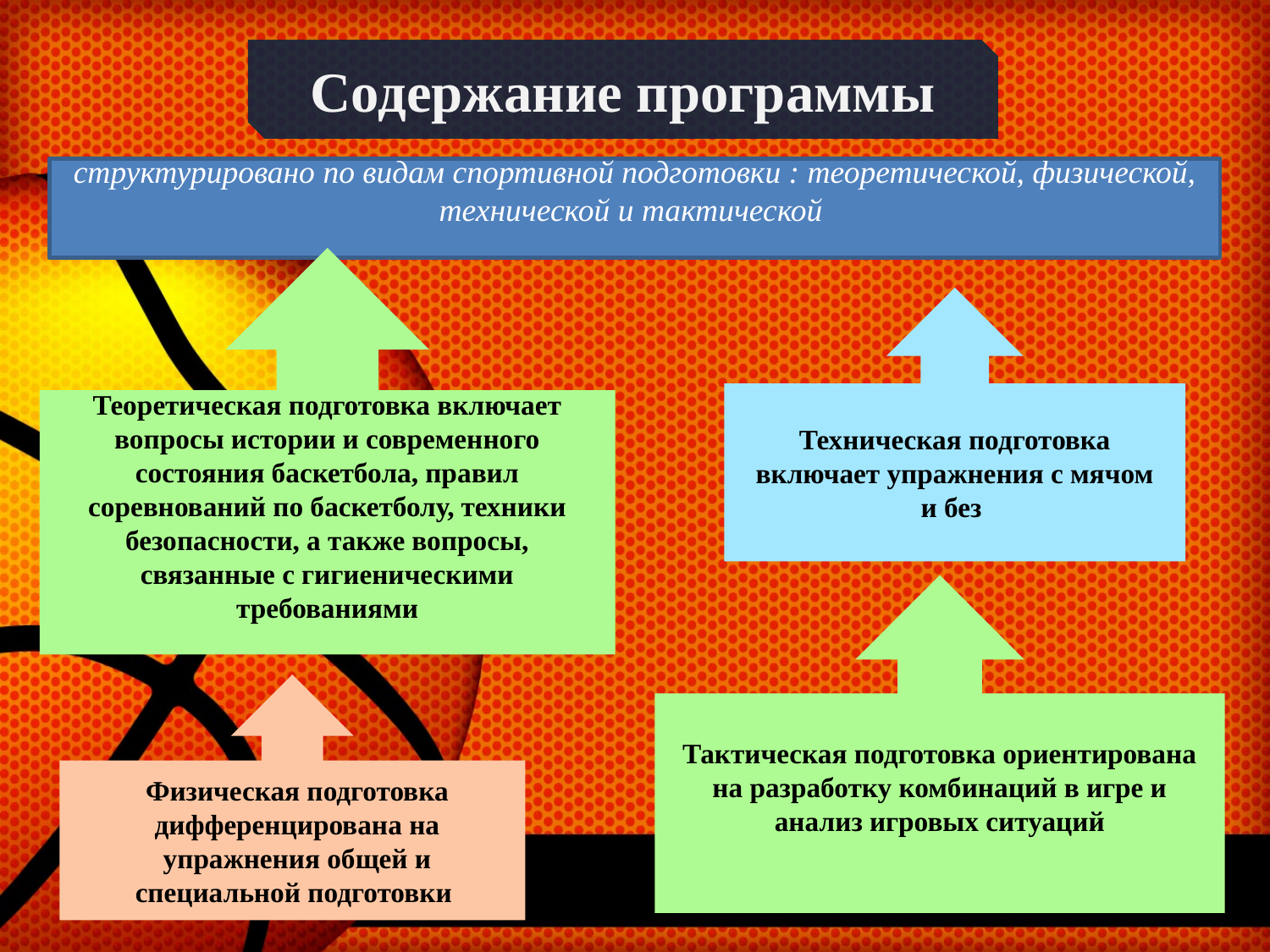

Содержание программы
структурировано по видам спортивной подготовки : теоретической, физической, технической и тактической

Теоретическая подготовка включает вопросы истории и современного состояния баскетбола, правил соревнований по баскетболу, техники безопасности, а также вопросы, связанные с гигиеническими требованиями

Техническая подготовка включает упражнения с мячом и без
Тактическая подготовка ориентирована на разработку комбинаций в игре и анализ игровых ситуаций

Физическая подготовка дифференцирована на упражнения общей и специальной подготовки